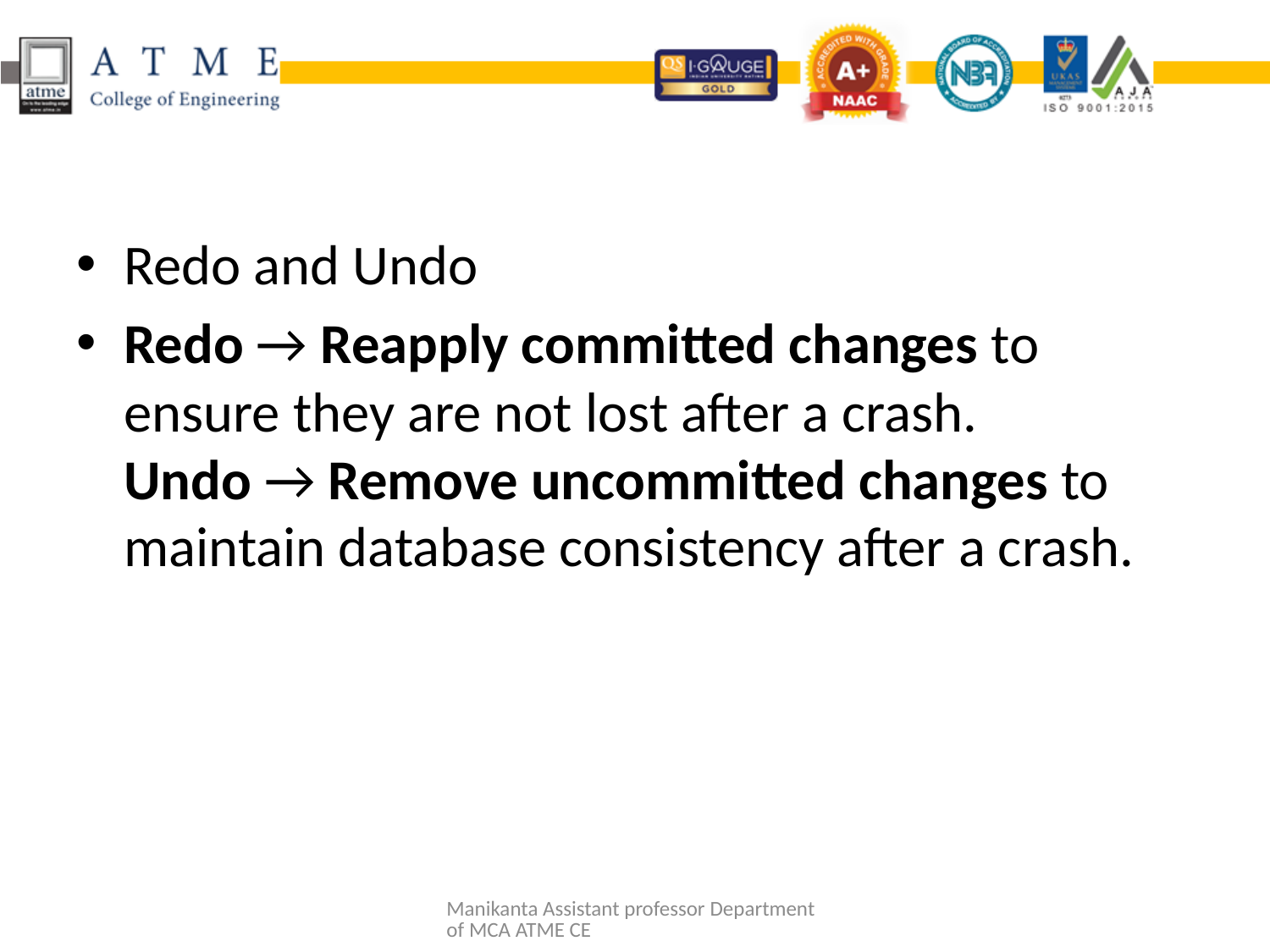

#
Redo and Undo
Redo → Reapply committed changes to ensure they are not lost after a crash.
Undo → Remove uncommitted changes to maintain database consistency after a crash.
Manikanta Assistant professor Department of MCA ATME CE